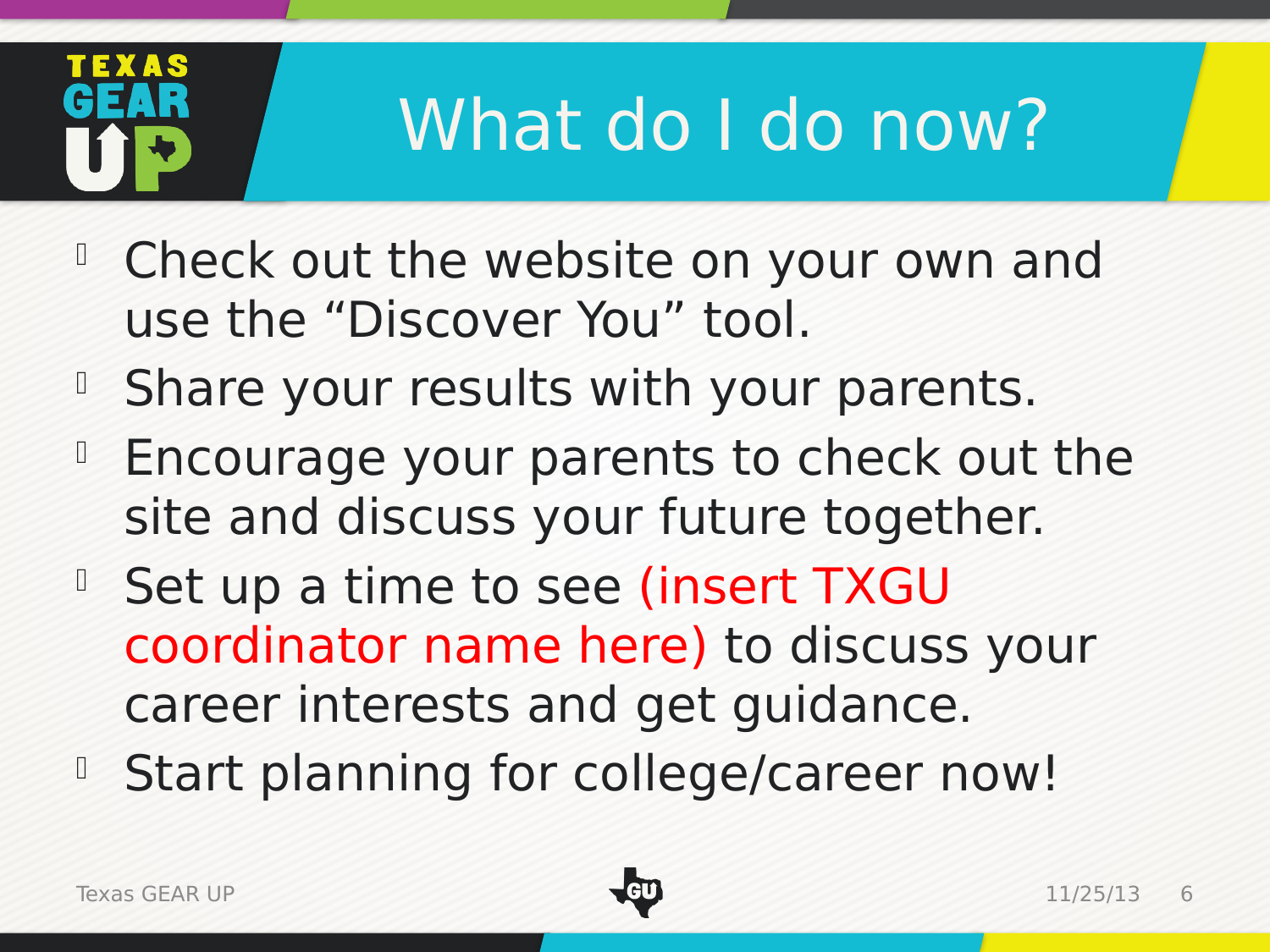

What do I do now?
Check out the website on your own and use the “Discover You” tool.
Share your results with your parents.
Encourage your parents to check out the site and discuss your future together.
Set up a time to see (insert TXGU coordinator name here) to discuss your career interests and get guidance.
Start planning for college/career now!

11/25/13
6
Texas GEAR UP